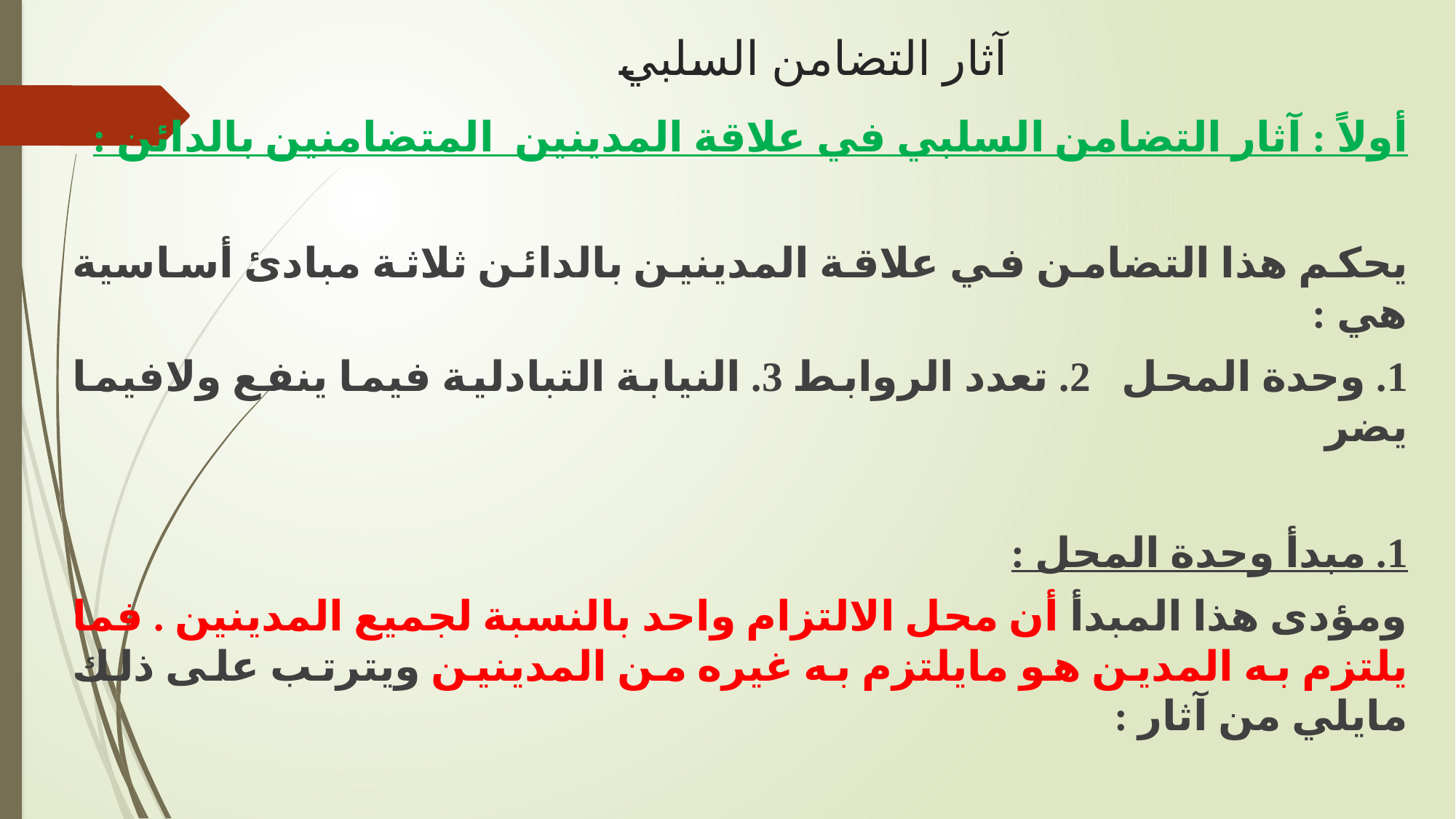

# آثار التضامن السلبي
أولاً : آثار التضامن السلبي في علاقة المدينين  المتضامنين بالدائن :

يحكم هذا التضامن في علاقة المدينين بالدائن ثلاثة مبادئ أساسية هي :
1. وحدة المحل   2. تعدد الروابط 3. النيابة التبادلية فيما ينفع ولافيما يضر

1. مبدأ وحدة المحل :
ومؤدى هذا المبدأ أن محل الالتزام واحد بالنسبة لجميع المدينين . فما يلتزم به المدين هو مايلتزم به غيره من المدينين ويترتب على ذلك مايلي من آثار :